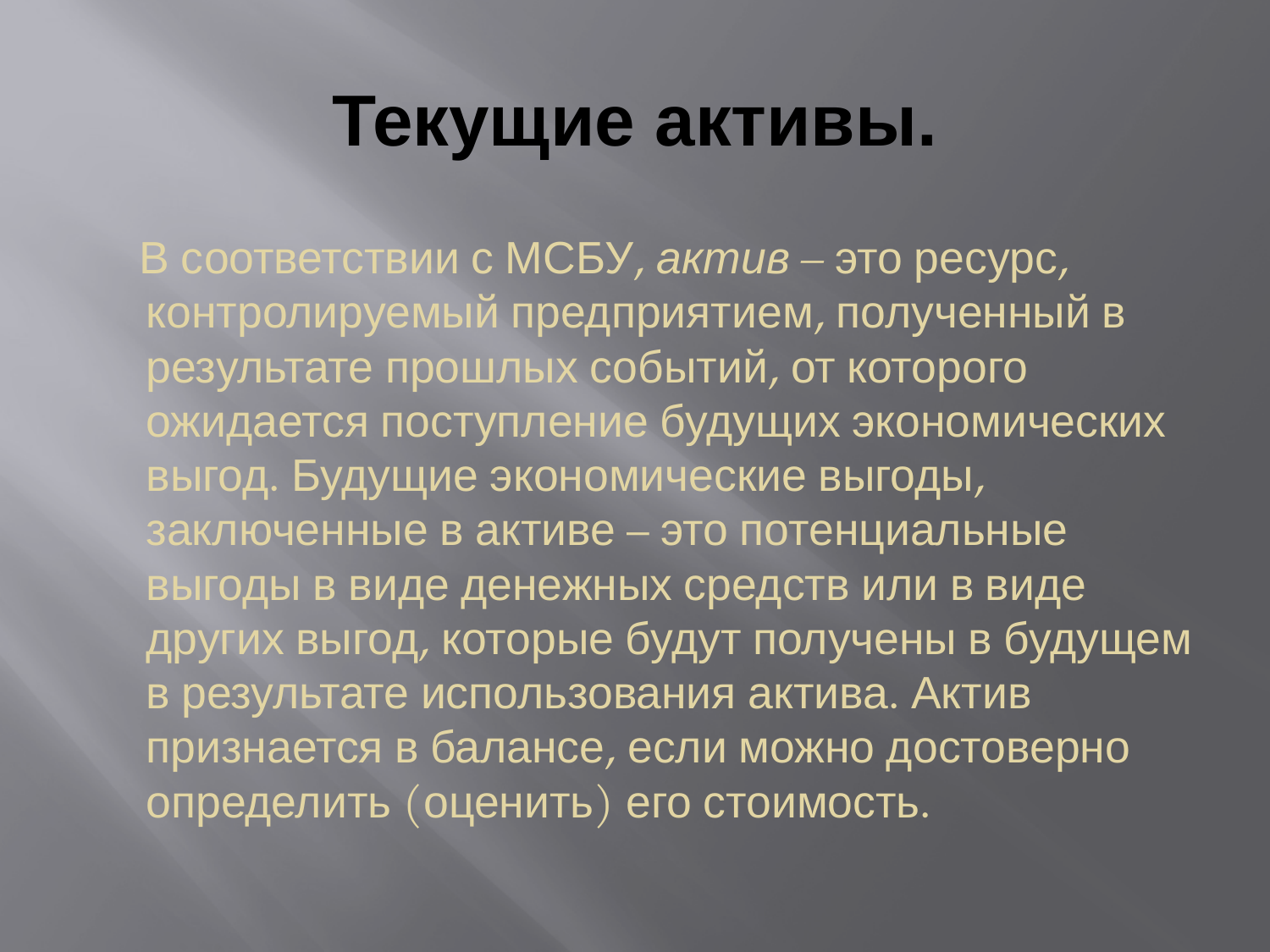

# Текущие активы.
    В соответствии с МСБУ, актив – это ресурс, контролируемый предприятием, полученный в результате прошлых событий, от которого ожидается поступление будущих экономических выгод. Будущие экономические выгоды, заключенные в активе – это потенциальные выгоды в виде денежных средств или в виде других выгод, которые будут получены в будущем в результате использования актива. Актив признается в балансе, если можно достоверно определить (оценить) его стоимость.